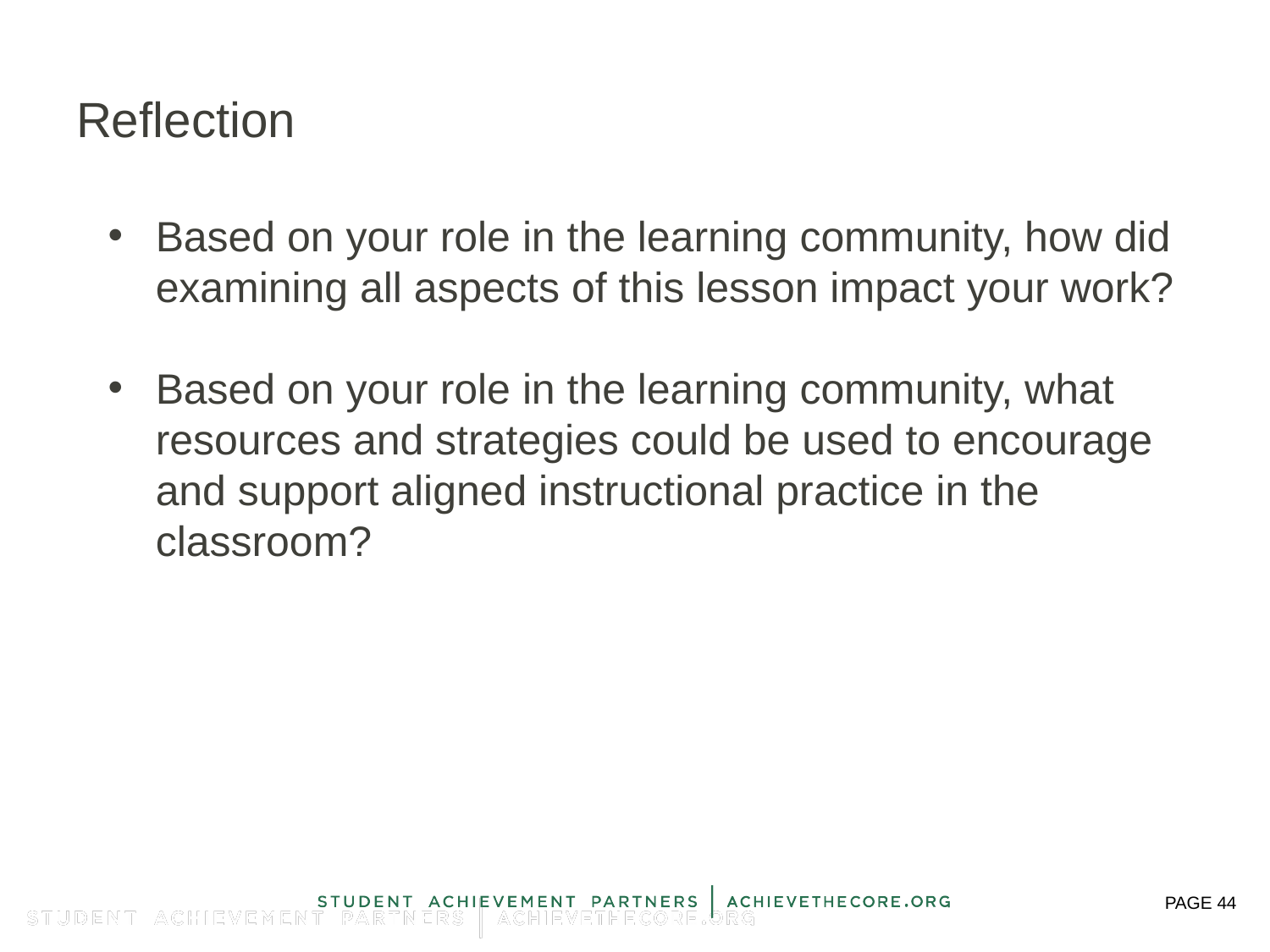

# Reflection
Based on your role in the learning community, how did examining all aspects of this lesson impact your work?

Based on your role in the learning community, what resources and strategies could be used to encourage and support aligned instructional practice in the classroom?